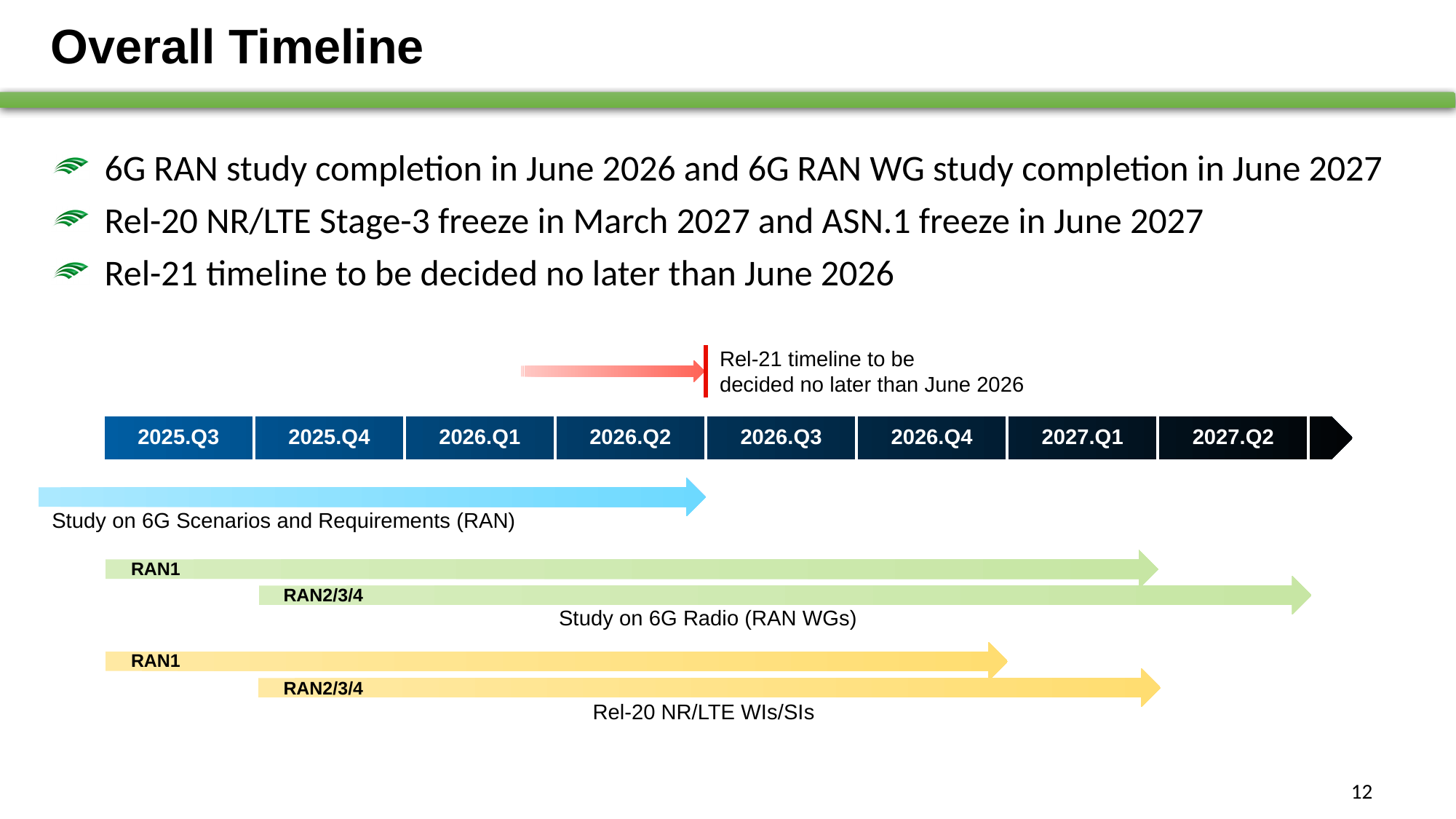

# Overall Timeline
6G RAN study completion in June 2026 and 6G RAN WG study completion in June 2027
Rel-20 NR/LTE Stage-3 freeze in March 2027 and ASN.1 freeze in June 2027
Rel-21 timeline to be decided no later than June 2026

Rel-21 timeline to be
decided no later than June 2026

| 2025.Q3 | 2025.Q4 | 2026.Q1 | 2026.Q2 | 2026.Q3 | 2026.Q4 | 2027.Q1 | 2027.Q2 |
| --- | --- | --- | --- | --- | --- | --- | --- |

Study on 6G Scenarios and Requirements (RAN)

RAN1

RAN2/3/4
Study on 6G Radio (RAN WGs)

RAN1

RAN2/3/4
Rel-20 NR/LTE WIs/SIs